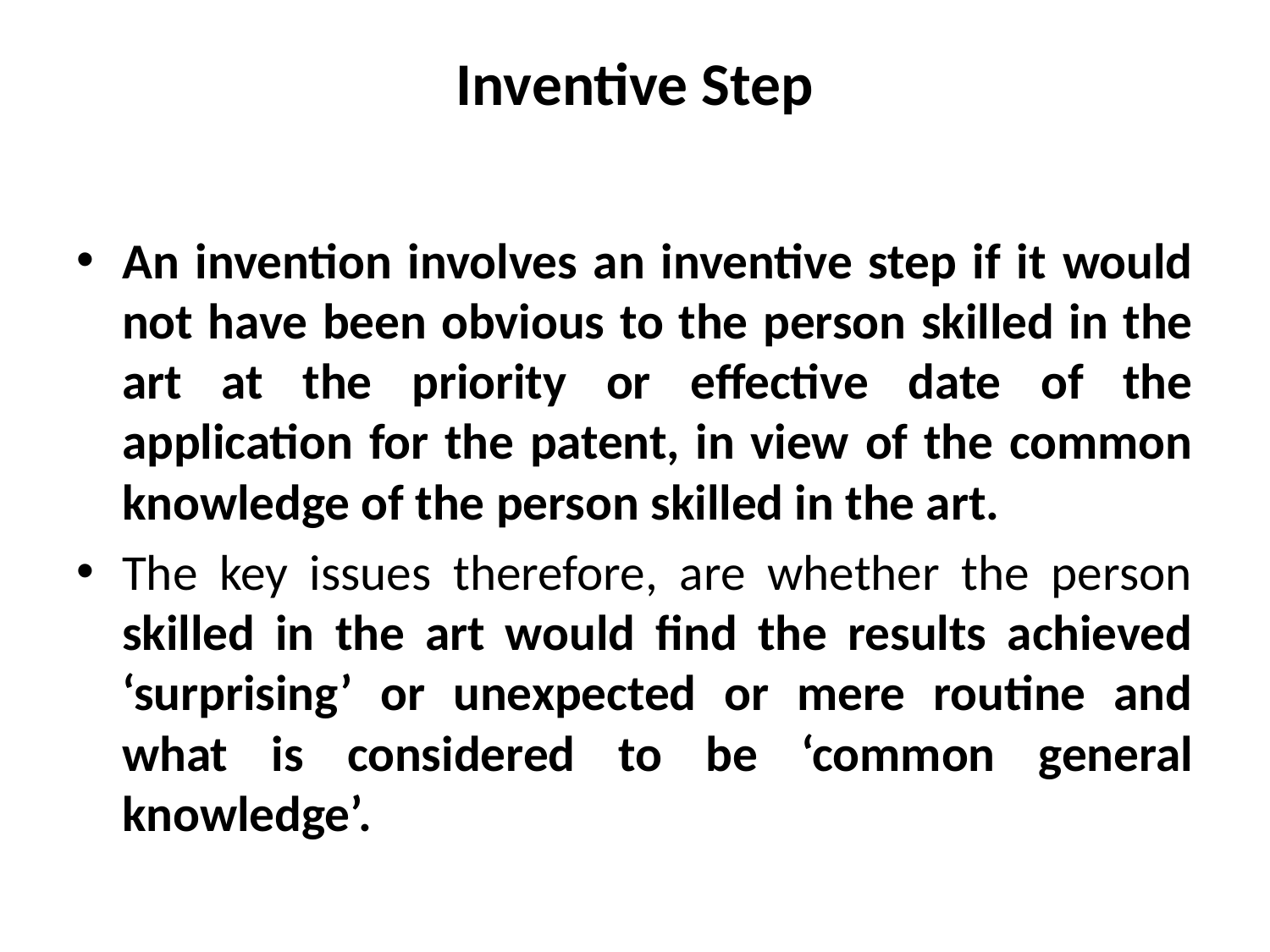

# Inventive Step
An invention involves an inventive step if it would not have been obvious to the person skilled in the art at the priority or effective date of the application for the patent, in view of the common knowledge of the person skilled in the art.
The key issues therefore, are whether the person skilled in the art would find the results achieved ‘surprising’ or unexpected or mere routine and what is considered to be ‘common general knowledge’.